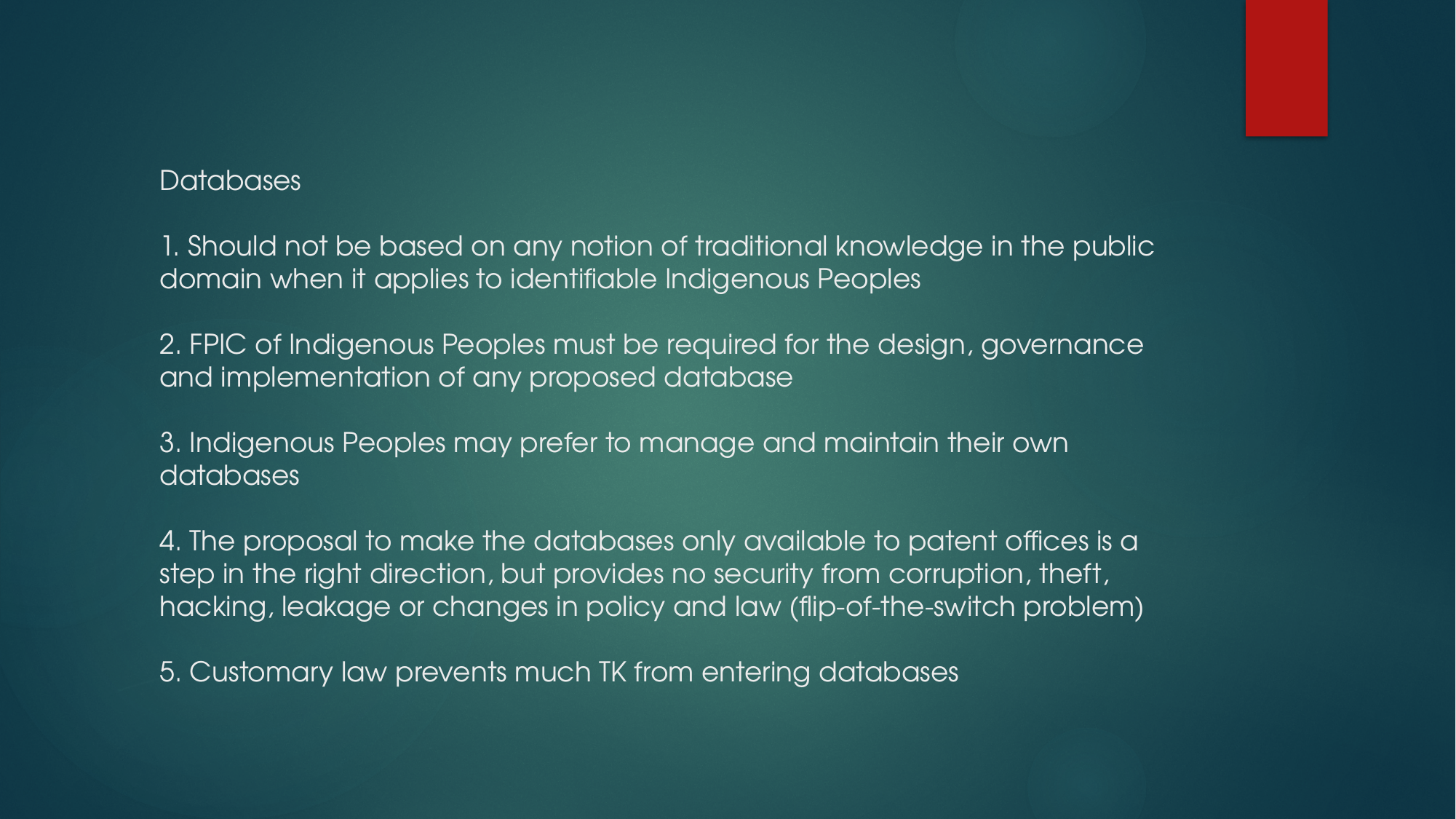

# Databases 1. Should not be based on any notion of traditional knowledge in the public domain when it applies to identifiable Indigenous Peoples 2. FPIC of Indigenous Peoples must be required for the design, governance and implementation of any proposed database 3. Indigenous Peoples may prefer to manage and maintain their own databases 4. The proposal to make the databases only available to patent offices is a step in the right direction, but provides no security from corruption, theft, hacking, leakage or changes in policy and law (flip-of-the-switch problem) 5. Customary law prevents much TK from entering databases